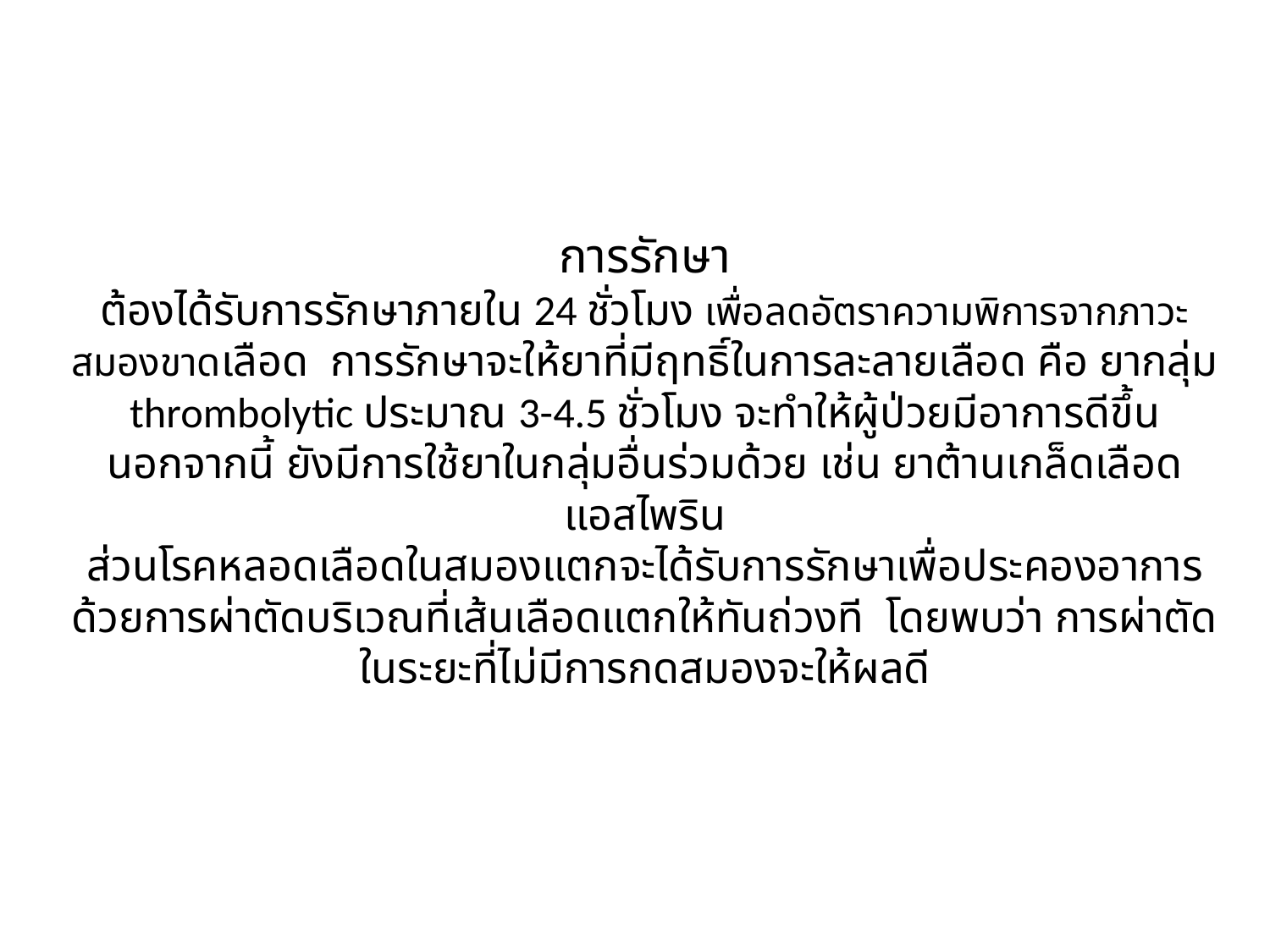

# การรักษา ต้องได้รับการรักษาภายใน 24 ชั่วโมง เพื่อลดอัตราความพิการจากภาวะสมองขาดเลือด  การรักษาจะให้ยาที่มีฤทธิ์ในการละลายเลือด คือ ยากลุ่ม thrombolytic ประมาณ 3-4.5 ชั่วโมง จะทำให้ผู้ป่วยมีอาการดีขึ้น นอกจากนี้ ยังมีการใช้ยาในกลุ่มอื่นร่วมด้วย เช่น ยาต้านเกล็ดเลือดแอสไพริน ส่วนโรคหลอดเลือดในสมองแตกจะได้รับการรักษาเพื่อประคองอาการด้วยการผ่าตัดบริเวณที่เส้นเลือดแตกให้ทันถ่วงที  โดยพบว่า การผ่าตัดในระยะที่ไม่มีการกดสมองจะให้ผลดี